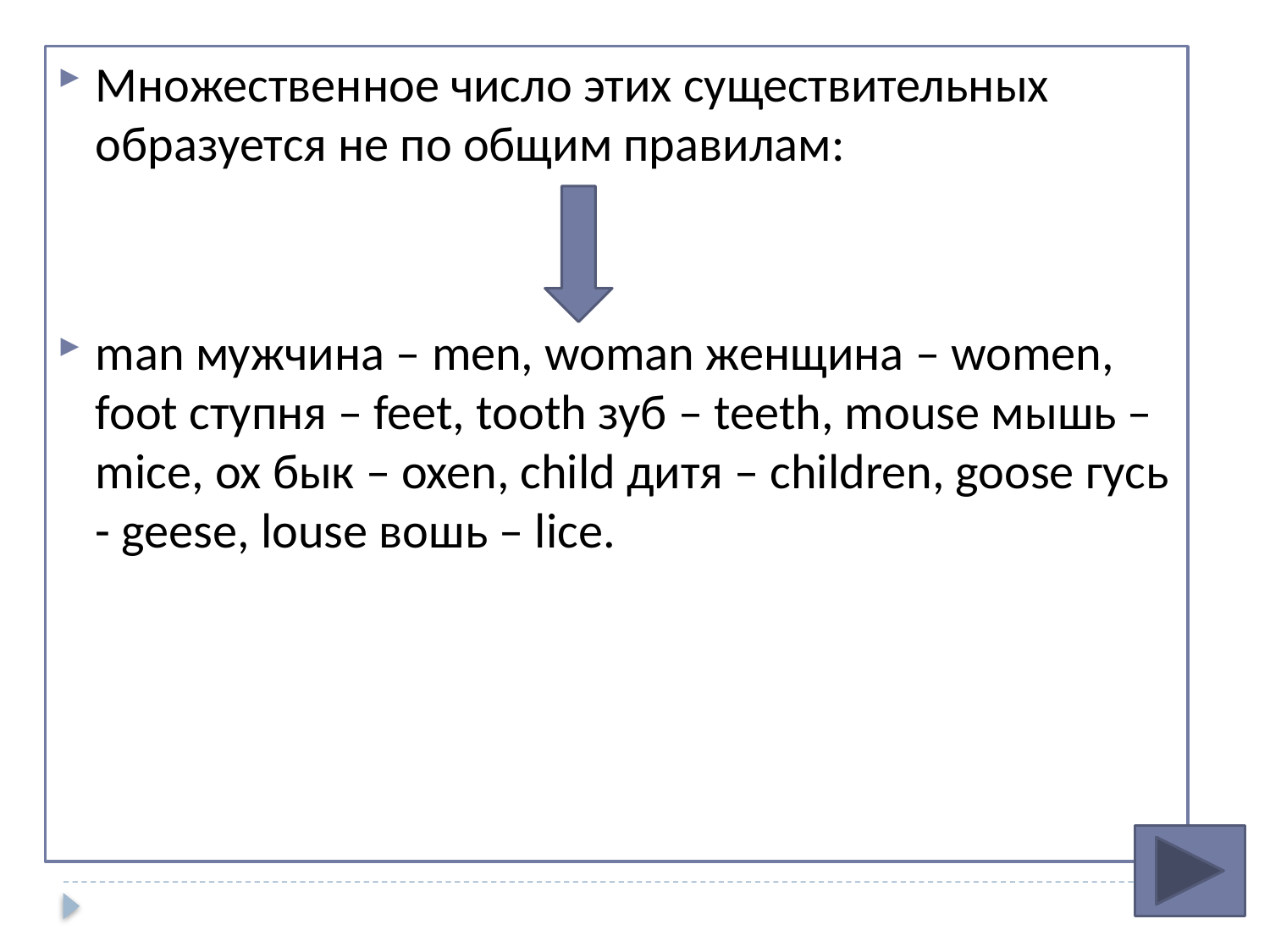

Множественное число этих существительных образуется не по общим правилам:

man мужчина – men, woman женщина – women, foot ступня – feet, tooth зуб – teeth, mouse мышь – mice, ox бык – oxen, child дитя – children, goose гусь - geese, louse вошь – lice.